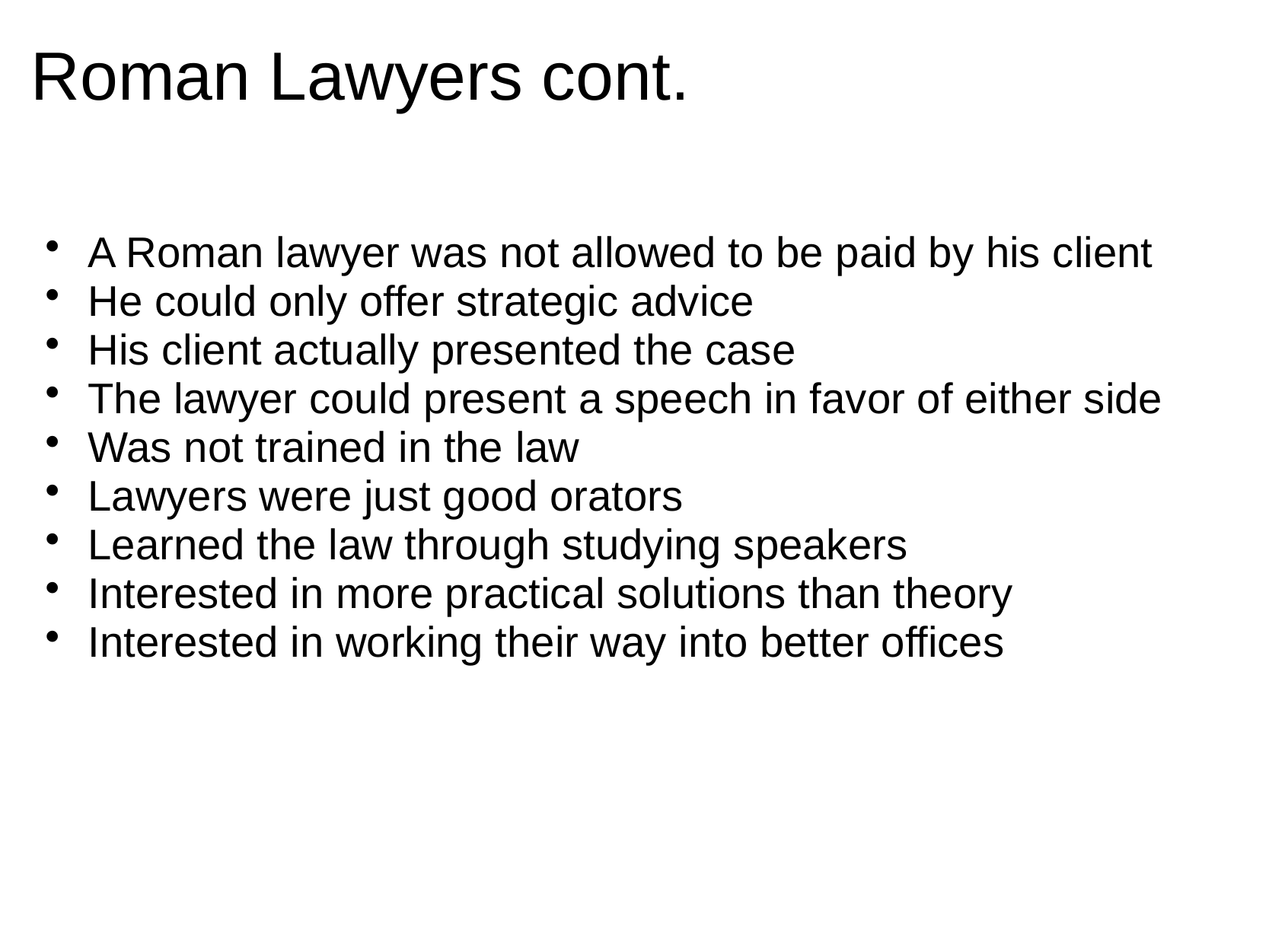

# Roman Lawyers cont.
A Roman lawyer was not allowed to be paid by his client
He could only offer strategic advice
His client actually presented the case
The lawyer could present a speech in favor of either side
Was not trained in the law
Lawyers were just good orators
Learned the law through studying speakers
Interested in more practical solutions than theory
Interested in working their way into better offices